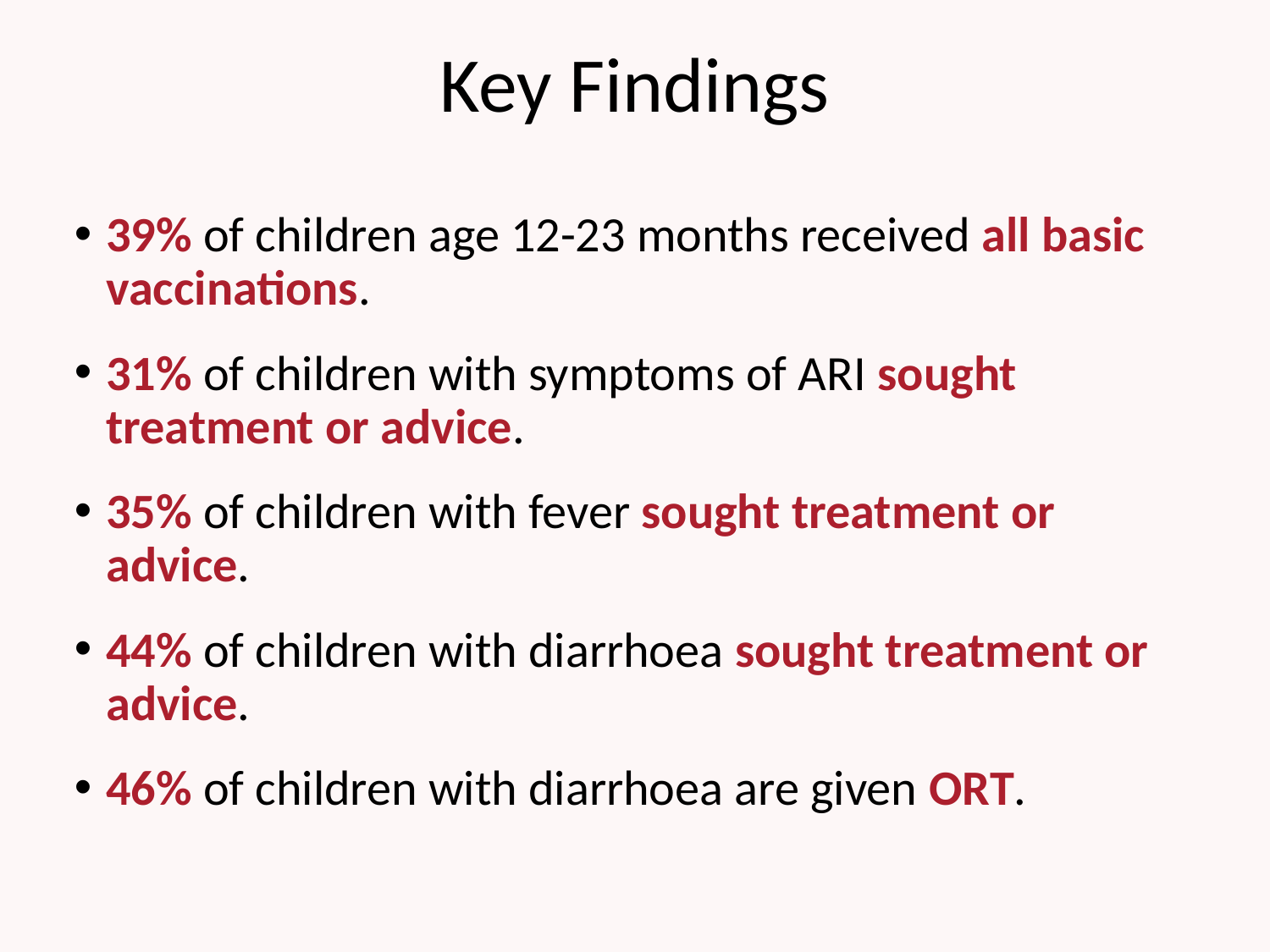

# Key Findings
39% of children age 12-23 months received all basic vaccinations.
31% of children with symptoms of ARI sought treatment or advice.
35% of children with fever sought treatment or advice.
44% of children with diarrhoea sought treatment or advice.
46% of children with diarrhoea are given ORT.